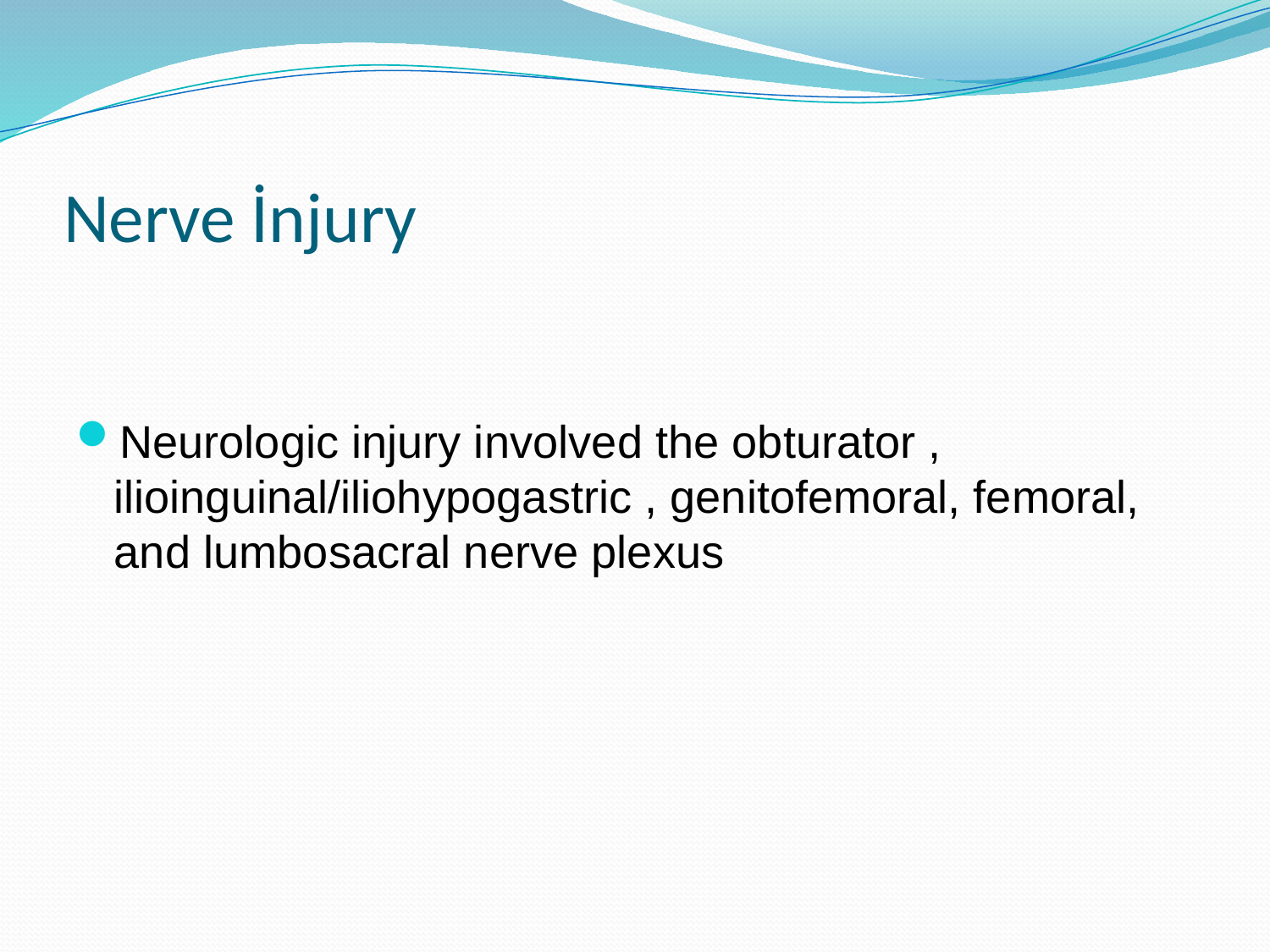

# Nerve İnjury

Neurologic injury involved the obturator , ilioinguinal/iliohypogastric , genitofemoral, femoral, and lumbosacral nerve plexus